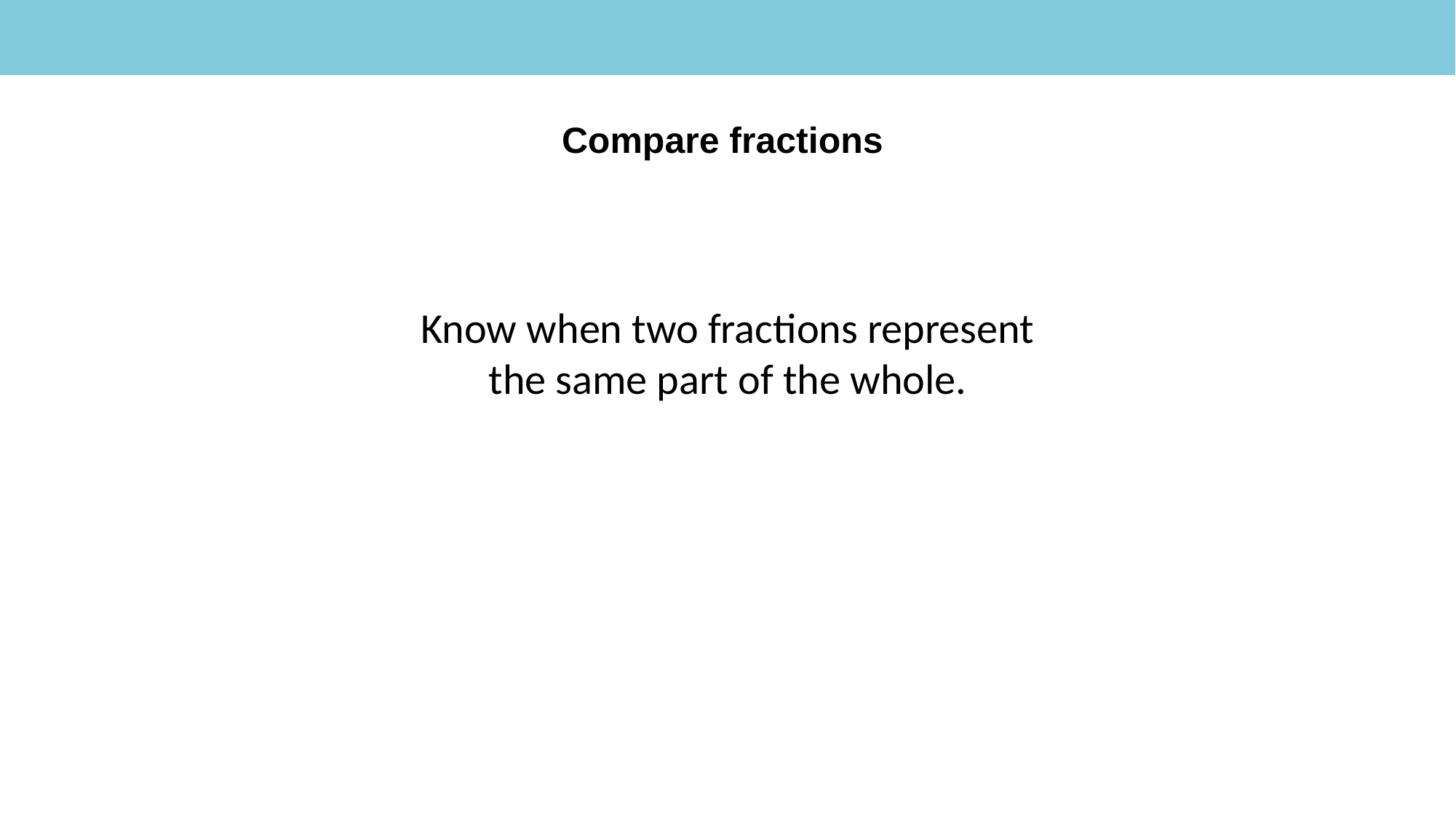

Compare fractions
Know when two fractions represent the same part of the whole.